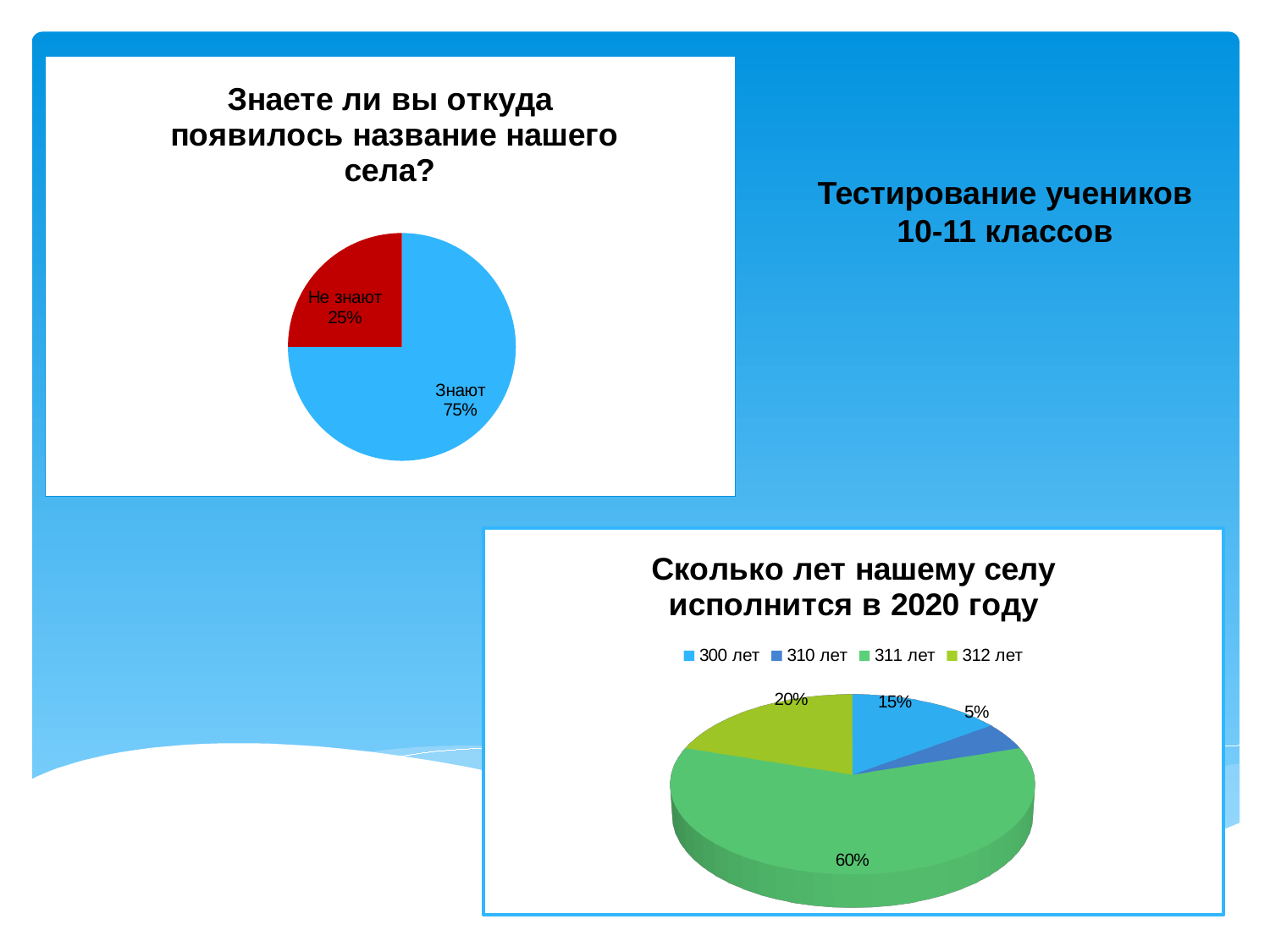

### Chart: Знаете ли вы откуда
 появилось название нашего села?

| Category |  |
|---|---|
| Знают | 15.0 |
| Не знают | 5.0 |
Тестирование учеников
10-11 классов

[unsupported chart]